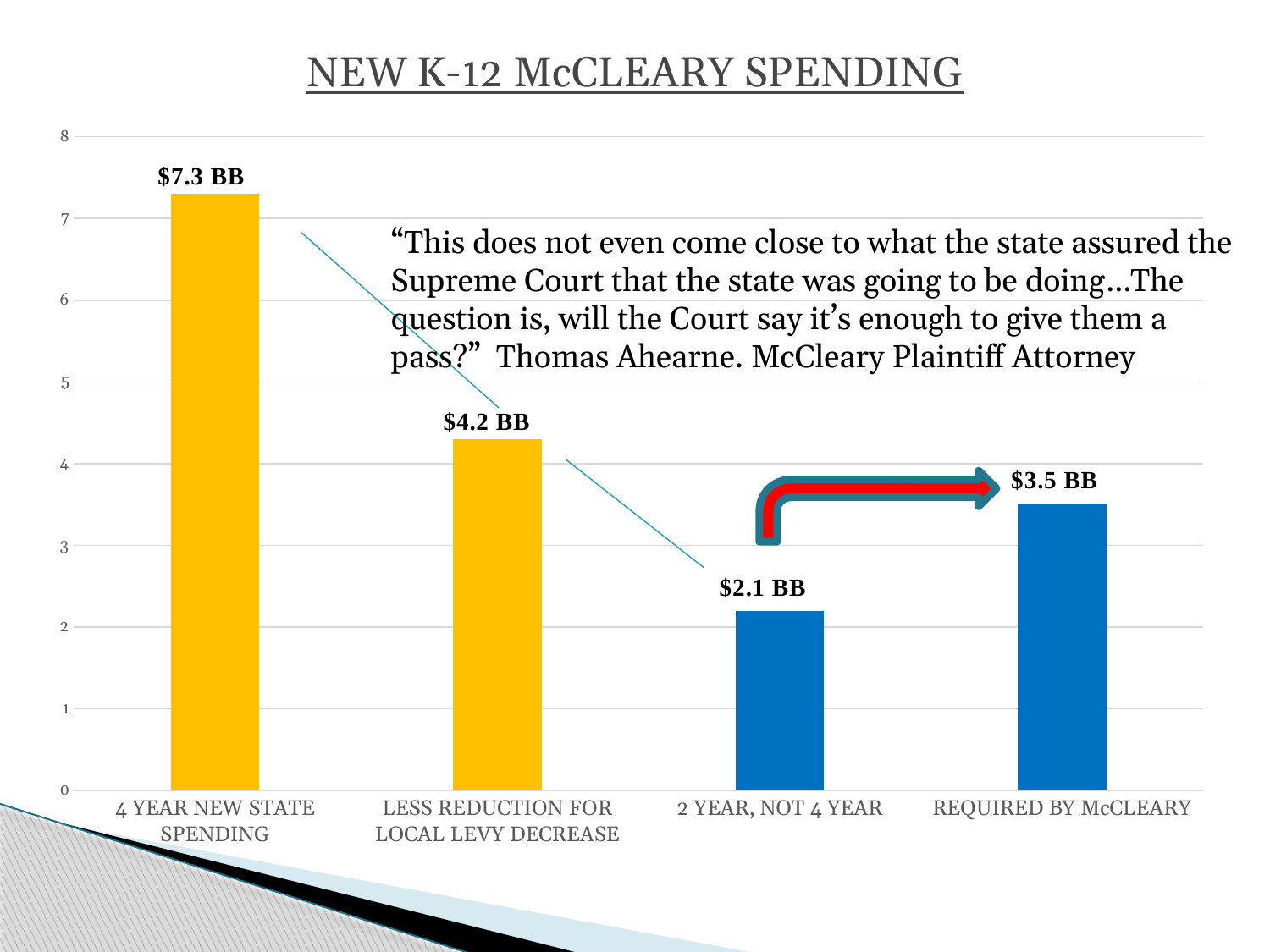

# NEW K-12 McCLEARY SPENDING

### Chart

| Category |  |
|---|---|
| 4 YEAR NEW STATE SPENDING | 7.3 |
| LESS REDUCTION FOR LOCAL LEVY DECREASE | 4.3 |
| 2 YEAR, NOT 4 YEAR | 2.2 |
| REQUIRED BY McCLEARY | 3.5 |
“This does not even come close to what the state assured the Supreme Court that the state was going to be doing…The question is, will the Court say it’s enough to give them a pass?”  Thomas Ahearne. McCleary Plaintiff Attorney